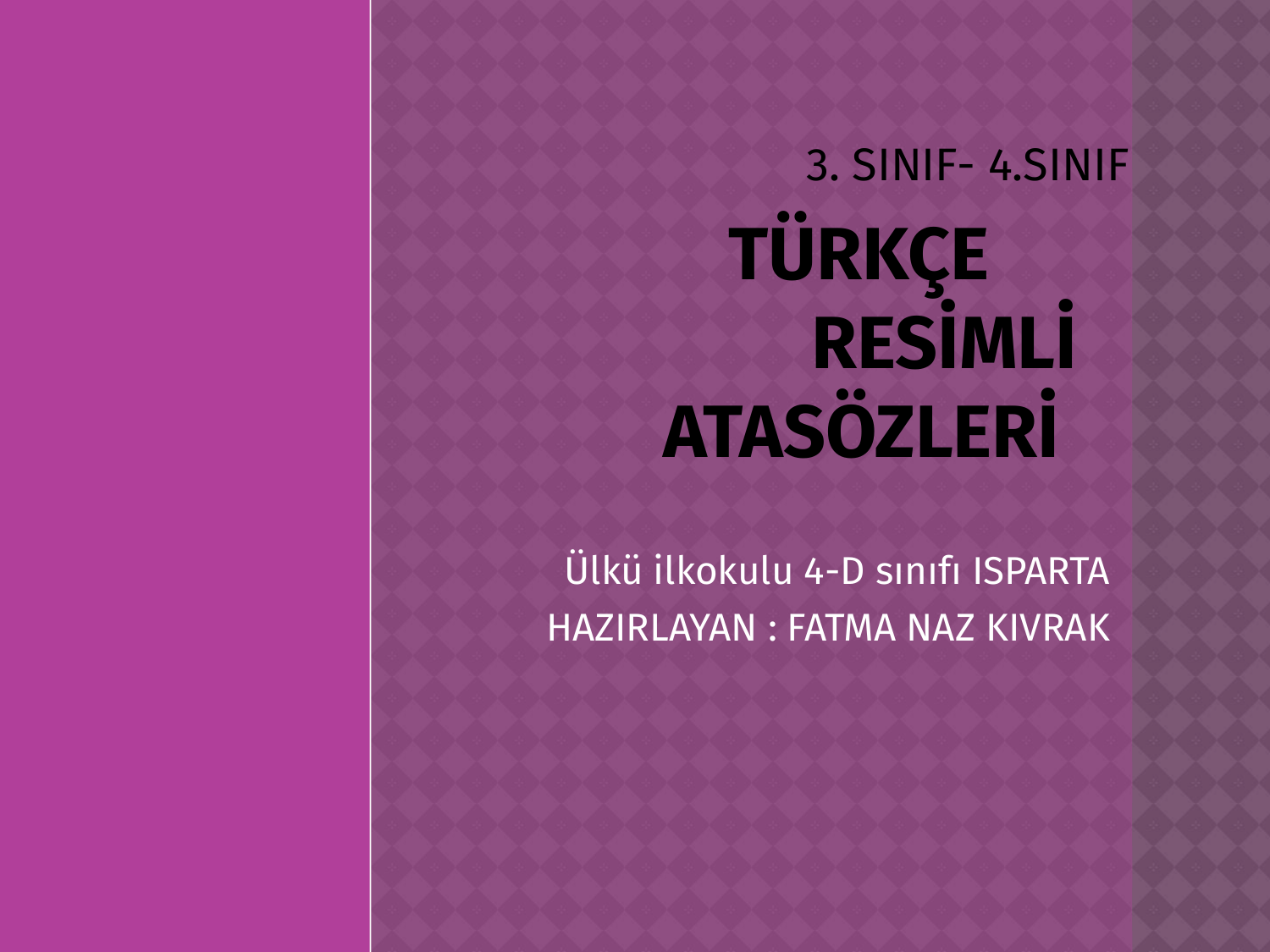

3. SINIF- 4.SINIF
# türkçe       Resimli  atasözleri
Ülkü ilkokulu 4-D sınıfı ISPARTA
HAZIRLAYAN : FATMA NAZ KIVRAK